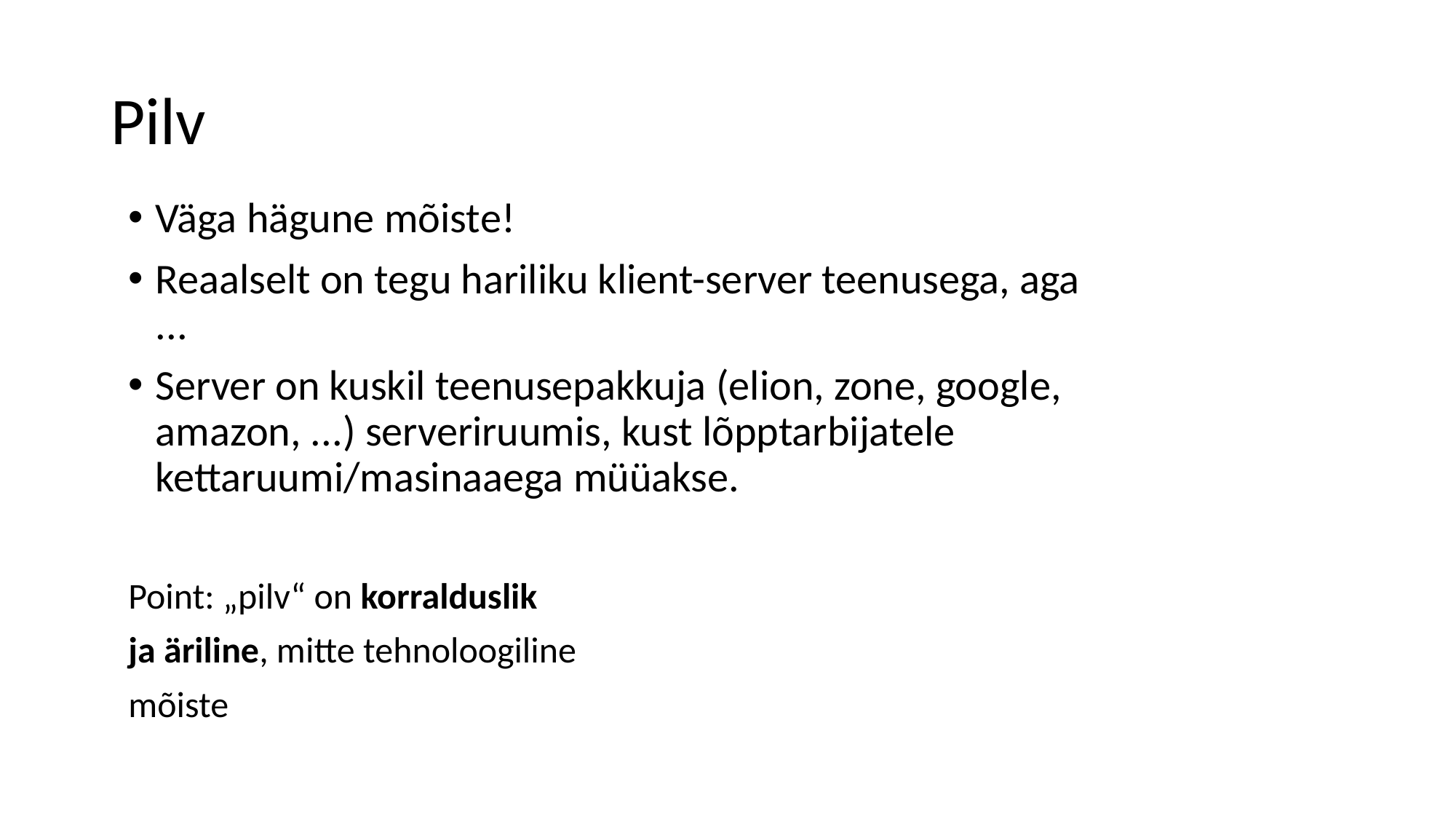

# Pilv
Väga hägune mõiste!
Reaalselt on tegu hariliku klient-server teenusega, aga ...
Server on kuskil teenusepakkuja (elion, zone, google, amazon, ...) serveriruumis, kust lõpptarbijatele kettaruumi/masinaaega müüakse.

Point: „pilv“ on korralduslik
ja äriline, mitte tehnoloogiline
mõiste